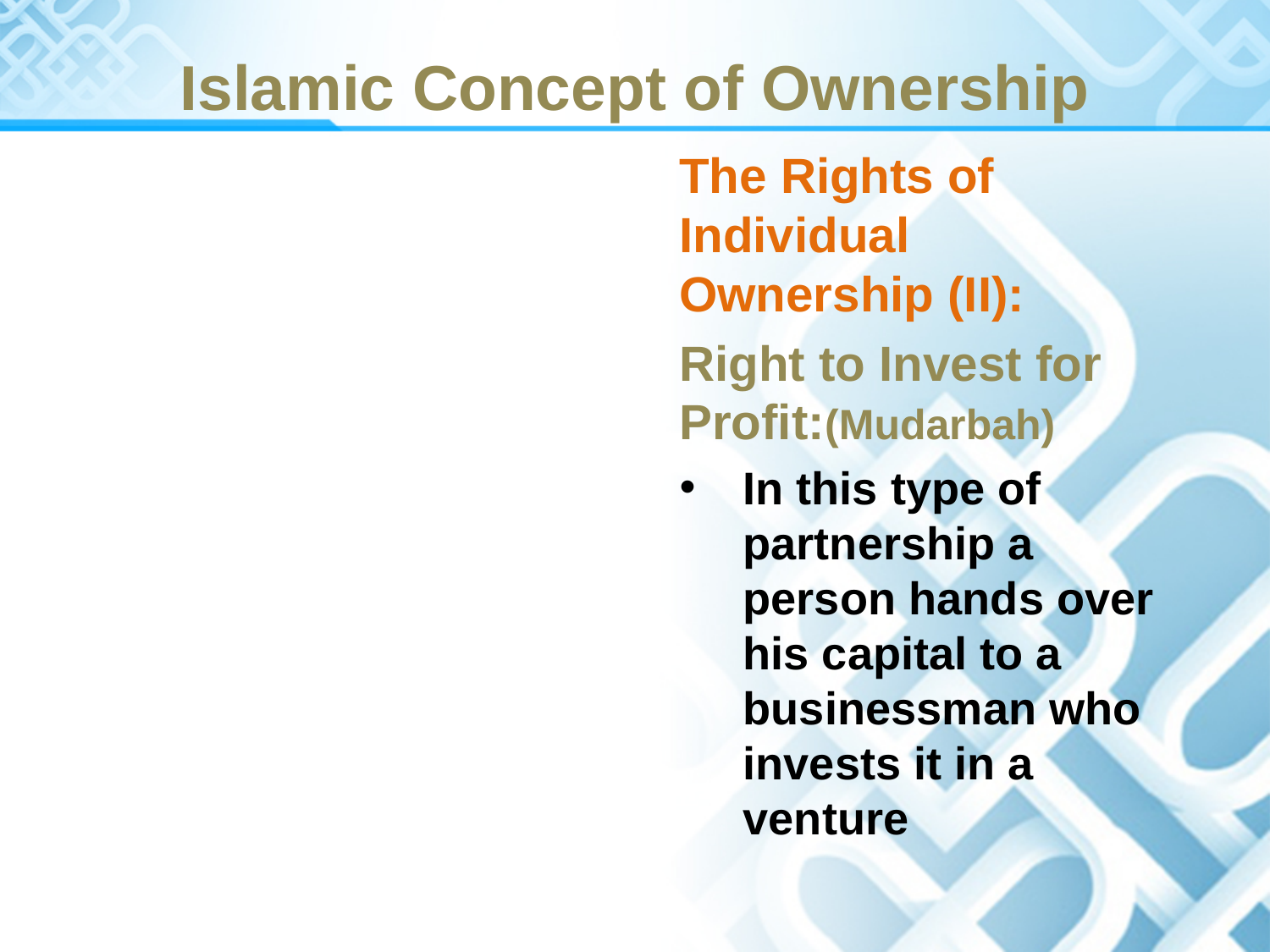

Islamic Concept of Ownership
The Rights of Individual Ownership (II):
Right to Invest for Profit:(Mudarbah)
In this type of partnership a person hands over his capital to a businessman who invests it in a venture